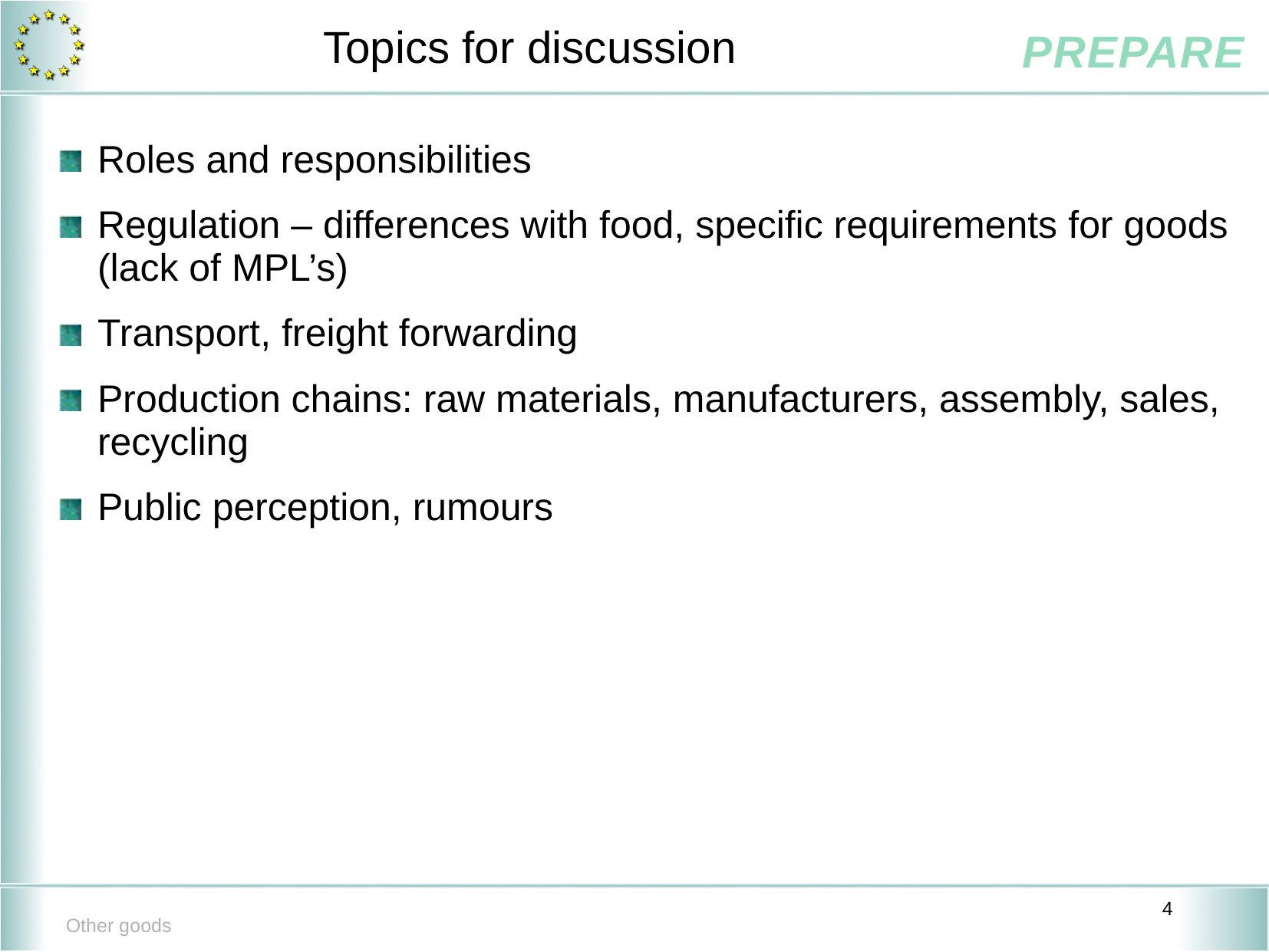

# Topics for discussion
Roles and responsibilities
Regulation – differences with food, specific requirements for goods (lack of MPL’s)
Transport, freight forwarding
Production chains: raw materials, manufacturers, assembly, sales, recycling
Public perception, rumours

Other goods